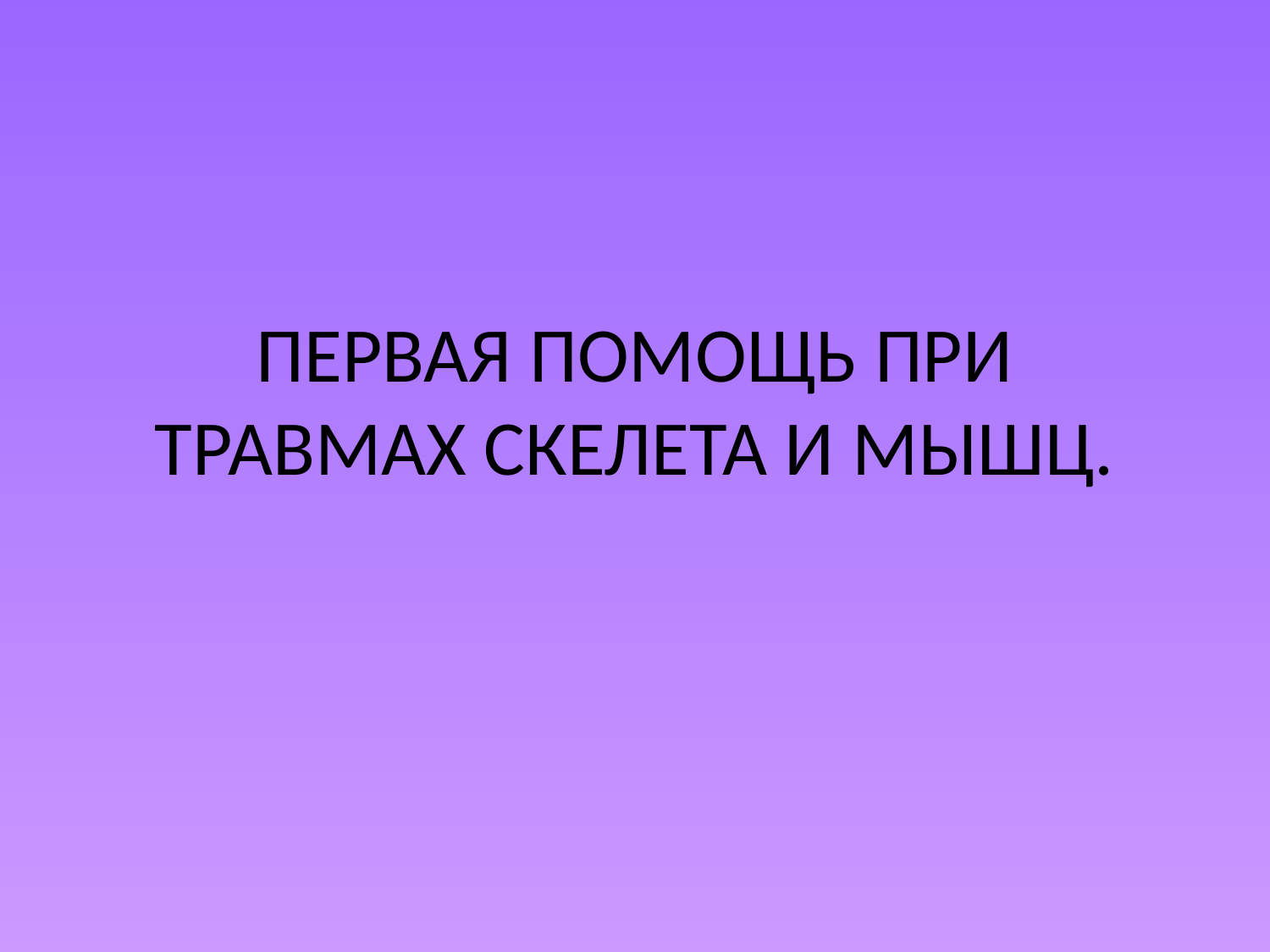

# ПЕРВАЯ ПОМОЩЬ ПРИ ТРАВМАХ СКЕЛЕТА И МЫШЦ.